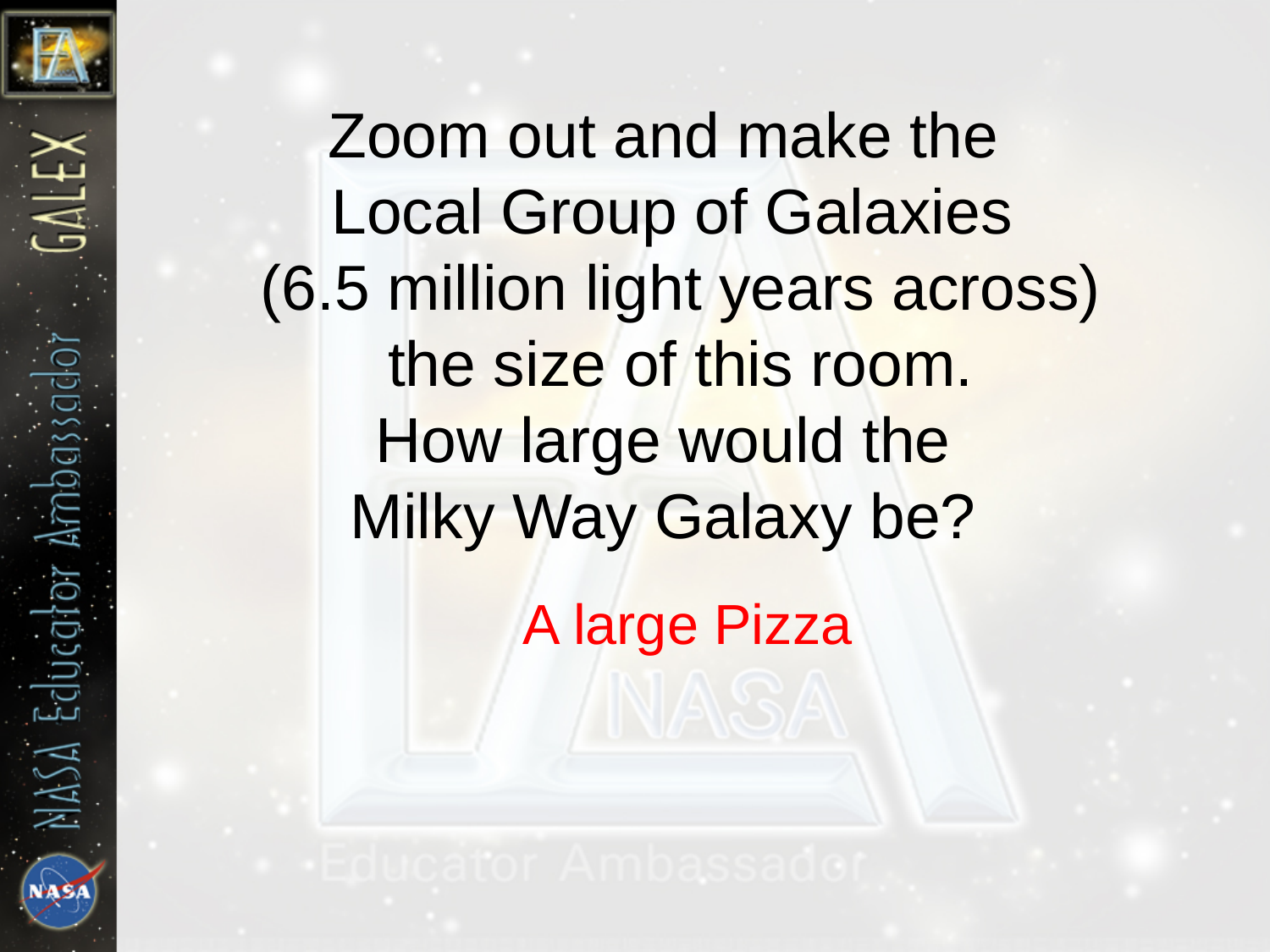

# Zoom out and make the Local Group of Galaxies (6.5 million light years across) the size of this room. How large would the Milky Way Galaxy be?
A large Pizza